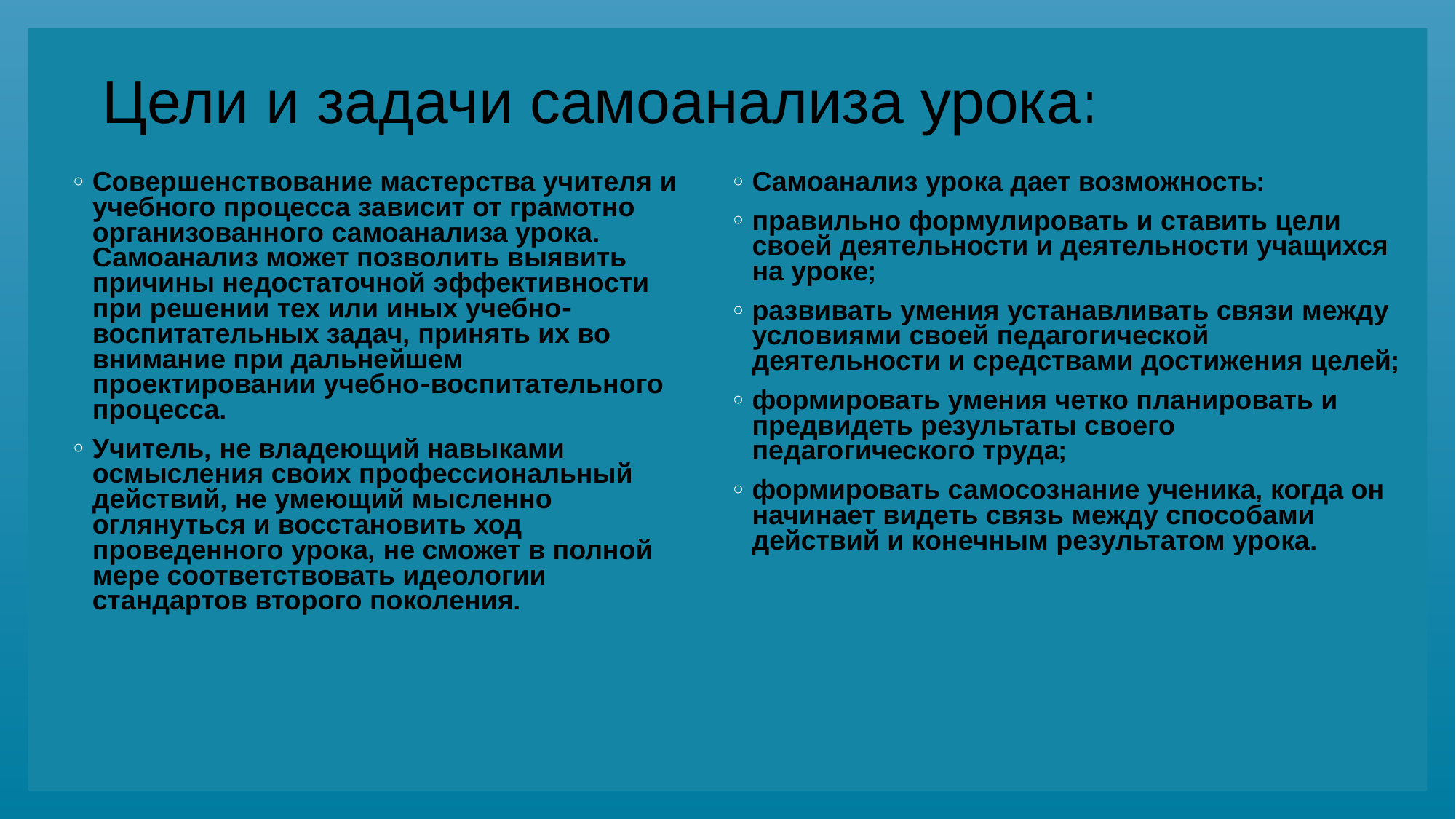

# Цели и задачи самоанализа урока:
Совершенствование мастерства учителя и учебного процесса зависит от грамотно организованного самоанализа урока. Самоанализ может позволить выявить причины недостаточной эффективности при решении тех или иных учебно-воспитательных задач, принять их во внимание при дальнейшем проектировании учебно-воспитательного процесса.
Учитель, не владеющий навыками осмысления своих профессиональный действий, не умеющий мысленно оглянуться и восстановить ход проведенного урока, не сможет в полной мере соответствовать идеологии стандартов второго поколения.
Самоанализ урока дает возможность:
правильно формулировать и ставить цели своей деятельности и деятельности учащихся на уроке;
развивать умения устанавливать связи между условиями своей педагогической деятельности и средствами достижения целей;
формировать умения четко планировать и предвидеть результаты своего педагогического труда;
формировать самосознание ученика, когда он начинает видеть связь между способами действий и конечным результатом урока.